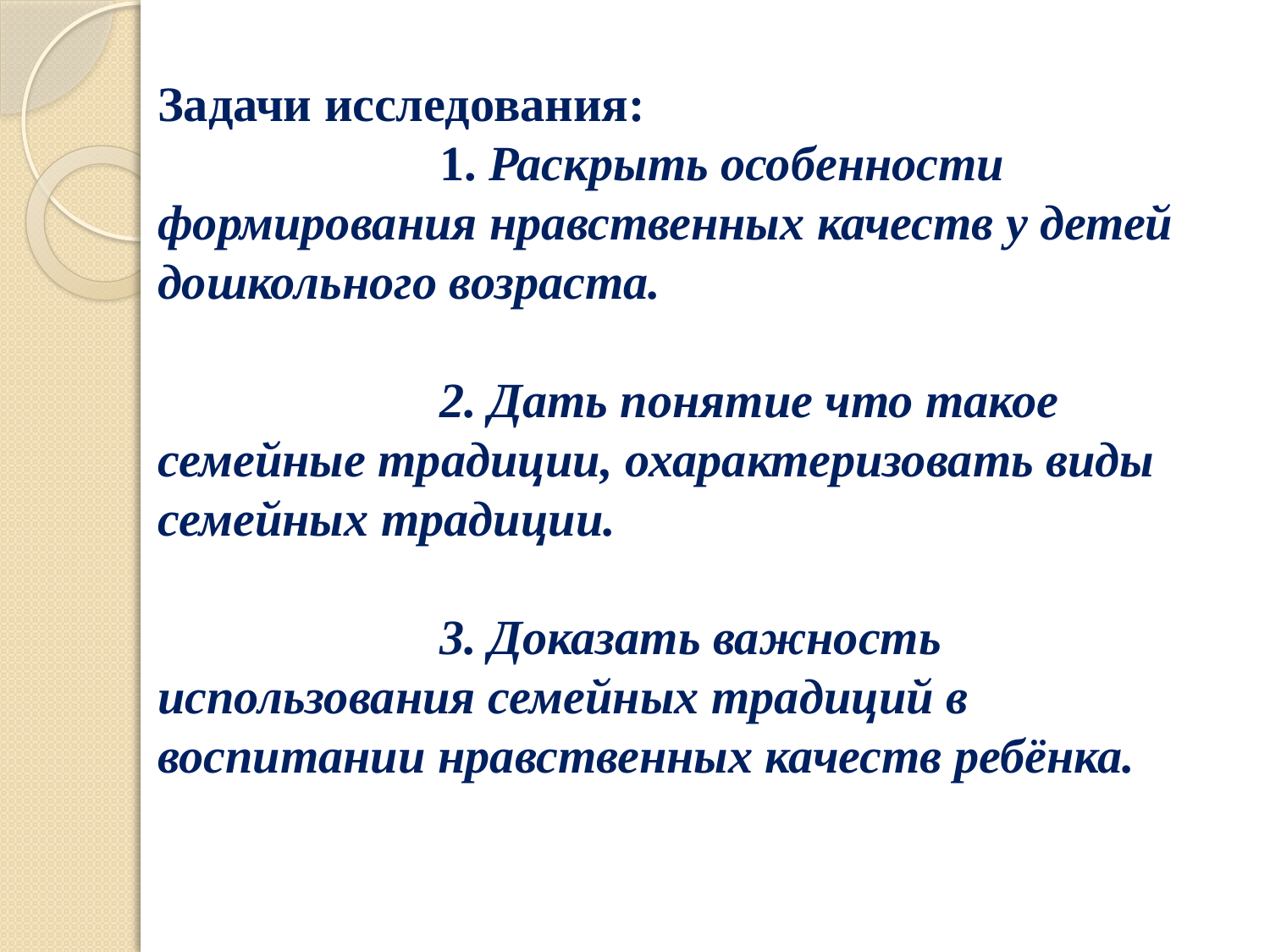

# Задачи исследования: 1. Раскрыть особенности формирования нравственных качеств у детей дошкольного возраста. 2. Дать понятие что такое семейные традиции, охарактеризовать виды семейных традиции. 3. Доказать важность использования семейных традиций в воспитании нравственных качеств ребёнка.